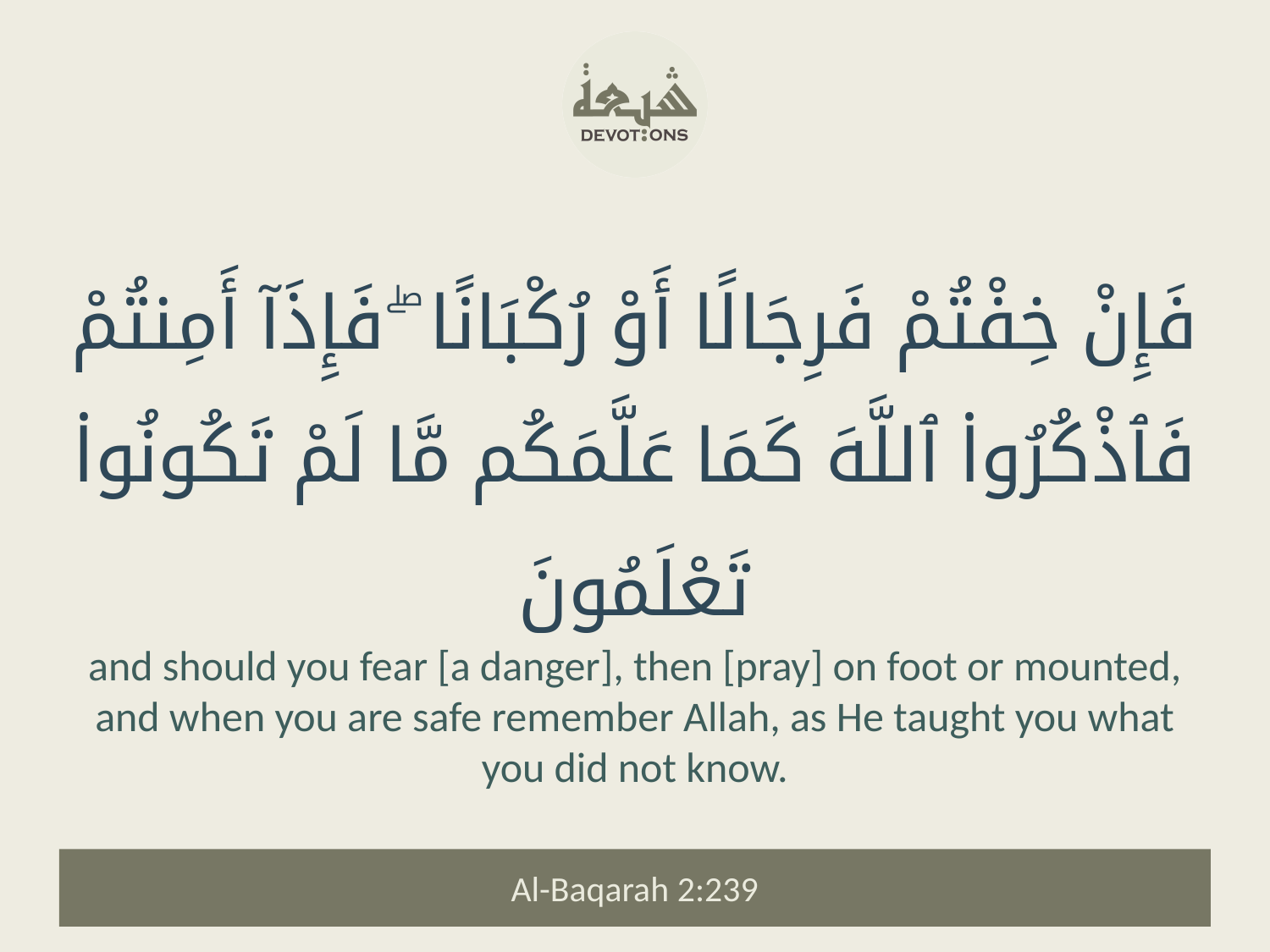

فَإِنْ خِفْتُمْ فَرِجَالًا أَوْ رُكْبَانًا ۖ فَإِذَآ أَمِنتُمْ فَٱذْكُرُوا۟ ٱللَّهَ كَمَا عَلَّمَكُم مَّا لَمْ تَكُونُوا۟ تَعْلَمُونَ
and should you fear [a danger], then [pray] on foot or mounted, and when you are safe remember Allah, as He taught you what you did not know.
Al-Baqarah 2:239